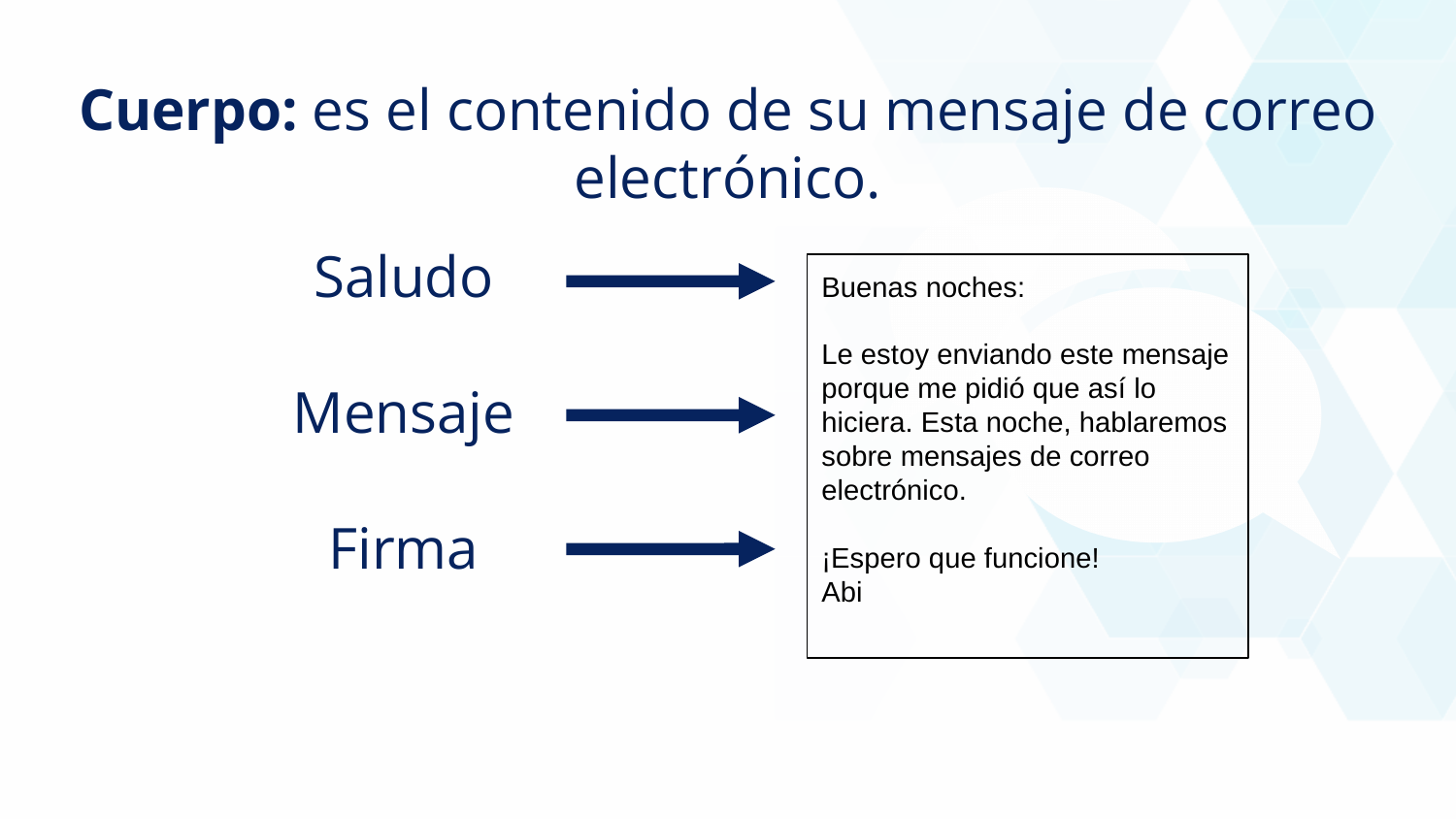

Cuerpo: es el contenido de su mensaje de correo electrónico.
Saludo

Mensaje

Firma
Buenas noches:

Le estoy enviando este mensaje porque me pidió que así lo hiciera. Esta noche, hablaremos sobre mensajes de correo electrónico.

¡Espero que funcione!
Abi